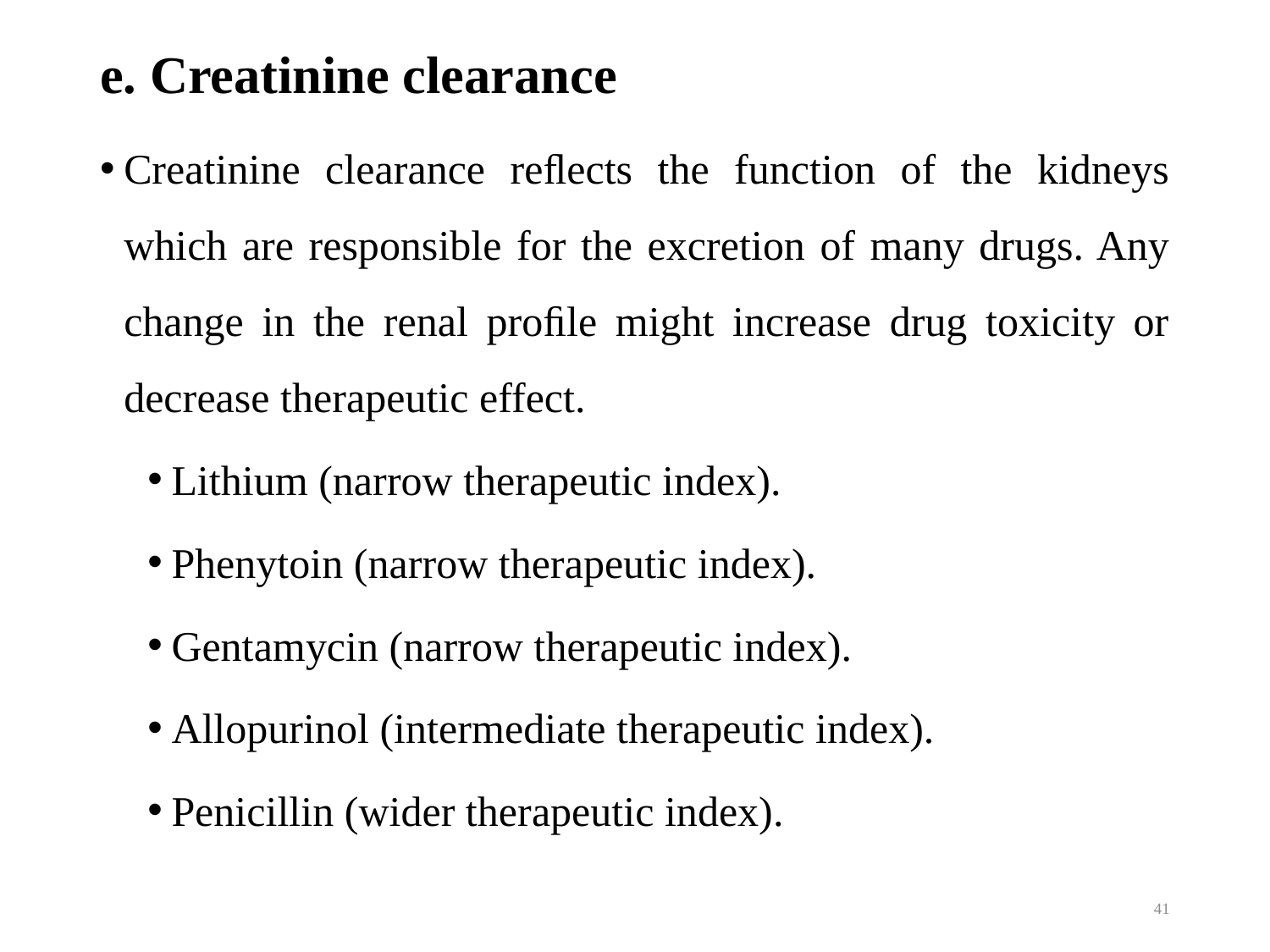

e. Creatinine clearance
Creatinine clearance reﬂects the function of the kidneys which are responsible for the excretion of many drugs. Any change in the renal proﬁle might increase drug toxicity or decrease therapeutic effect.
Lithium (narrow therapeutic index).
Phenytoin (narrow therapeutic index).
Gentamycin (narrow therapeutic index).
Allopurinol (intermediate therapeutic index).
Penicillin (wider therapeutic index).

41